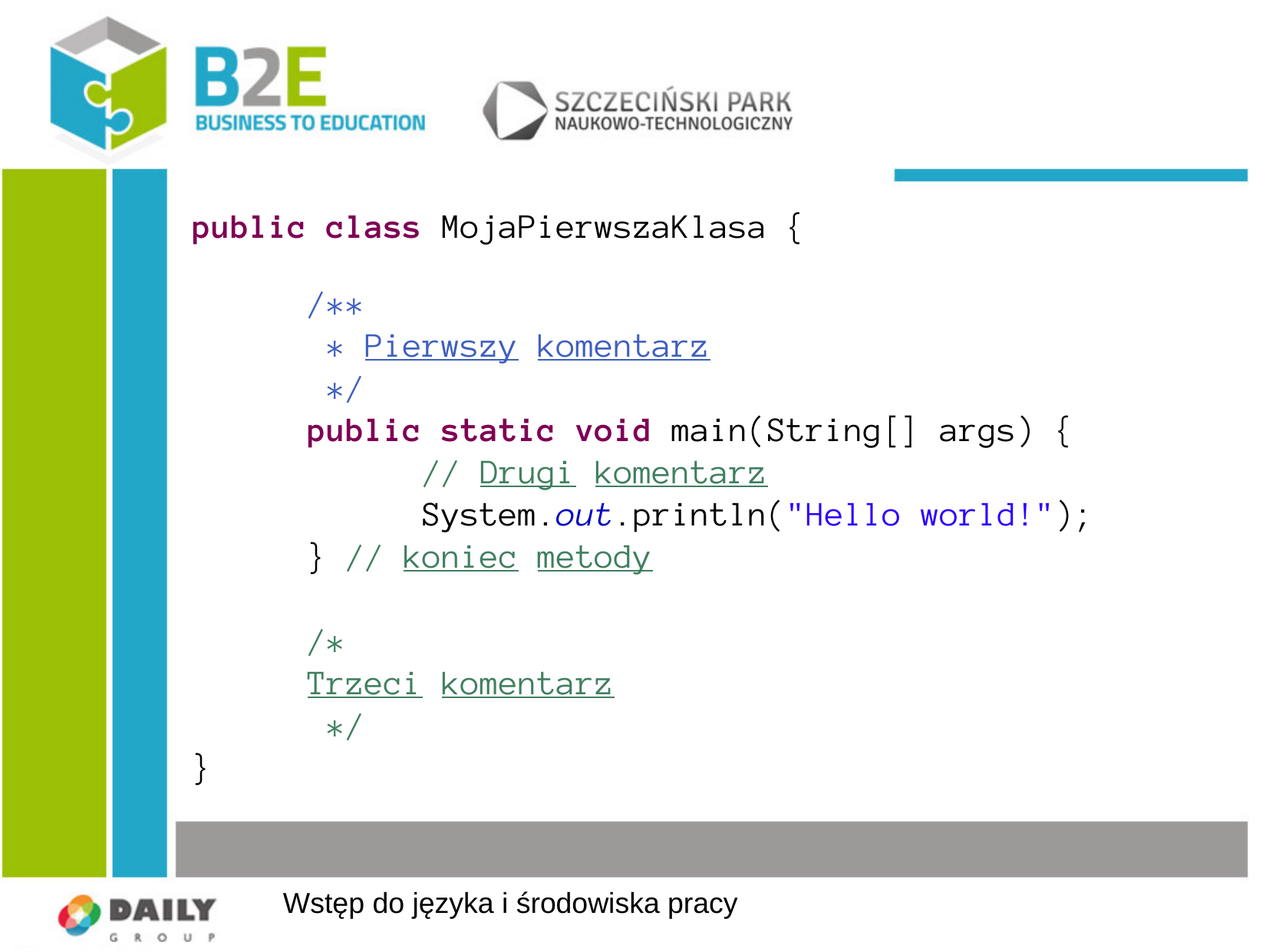

public class MojaPierwszaKlasa {

	/**
	 * Pierwszy komentarz
	 */
	public static void main(String[] args) {
		// Drugi komentarz
		System.out.println("Hello world!");
	} // koniec metody

	/*
	Trzeci komentarz
	 */
}
Wstęp do języka i środowiska pracy